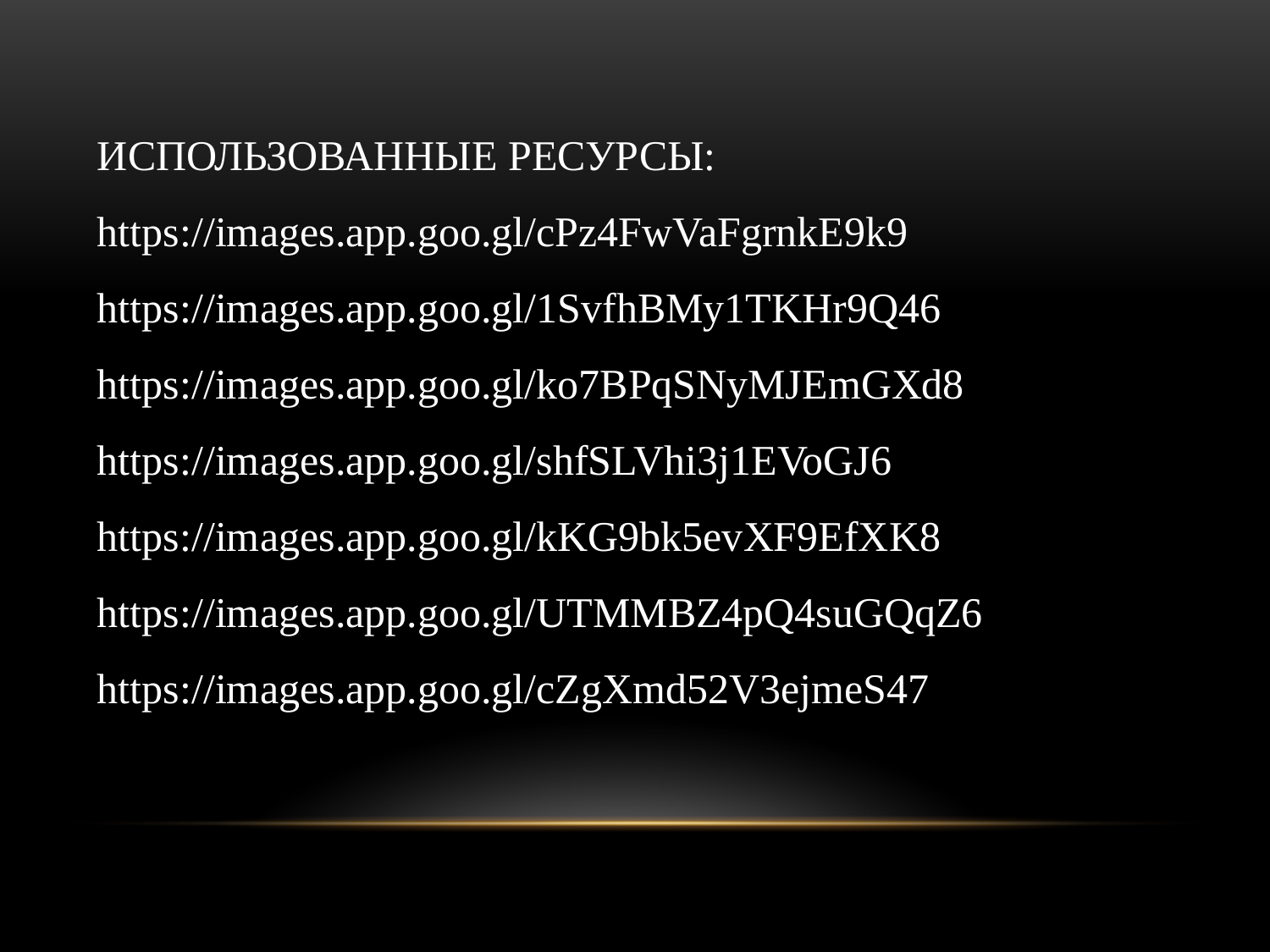

ИСПОЛЬЗОВАННЫЕ РЕСУРСЫ:
https://images.app.goo.gl/cPz4FwVaFgrnkE9k9
https://images.app.goo.gl/1SvfhBMy1TKHr9Q46
https://images.app.goo.gl/ko7BPqSNyMJEmGXd8
https://images.app.goo.gl/shfSLVhi3j1EVoGJ6
https://images.app.goo.gl/kKG9bk5evXF9EfXK8
https://images.app.goo.gl/UTMMBZ4pQ4suGQqZ6
https://images.app.goo.gl/cZgXmd52V3ejmeS47